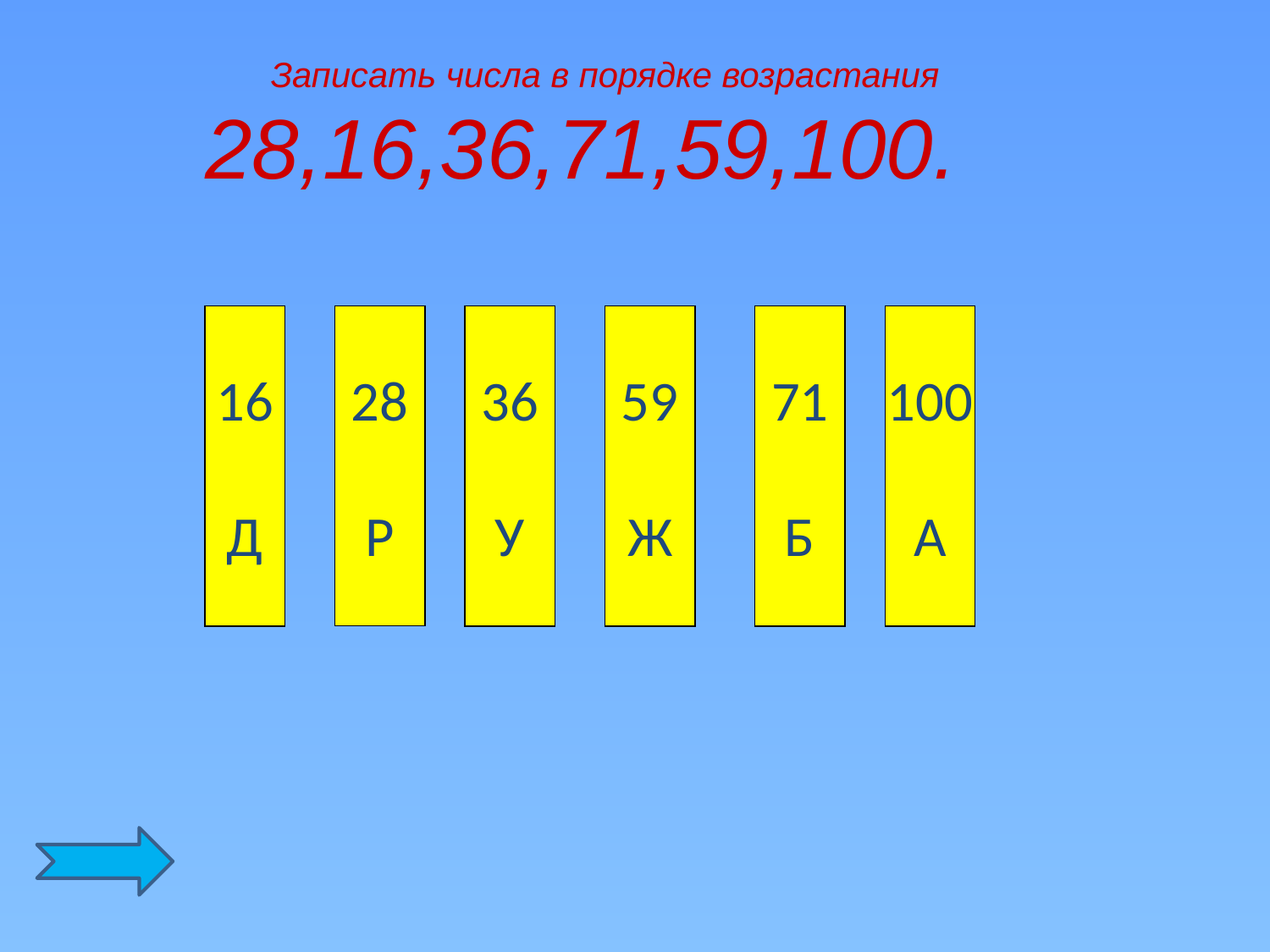

Записать числа в порядке возрастания  28,16,36,71,59,100.
16

Д
28

Р
36

У
59

Ж
71

Б
100

А